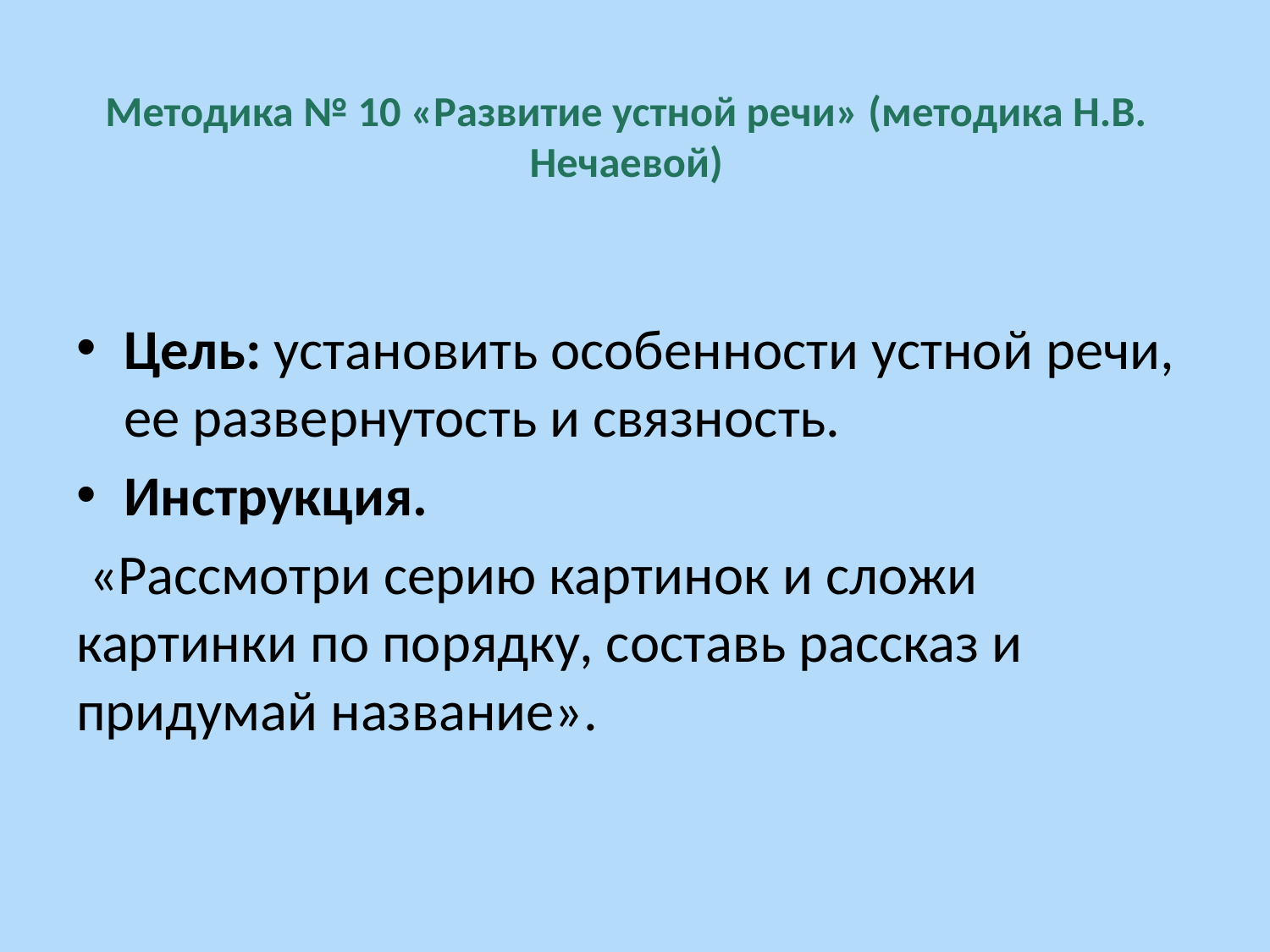

# Методика № 10 «Развитие устной речи» (методика Н.В. Нечаевой)
Цель: установить особенности устной речи, ее развернутость и связность.
Инструкция.
 «Рассмотри серию картинок и сложи картинки по порядку, составь рассказ и придумай название».